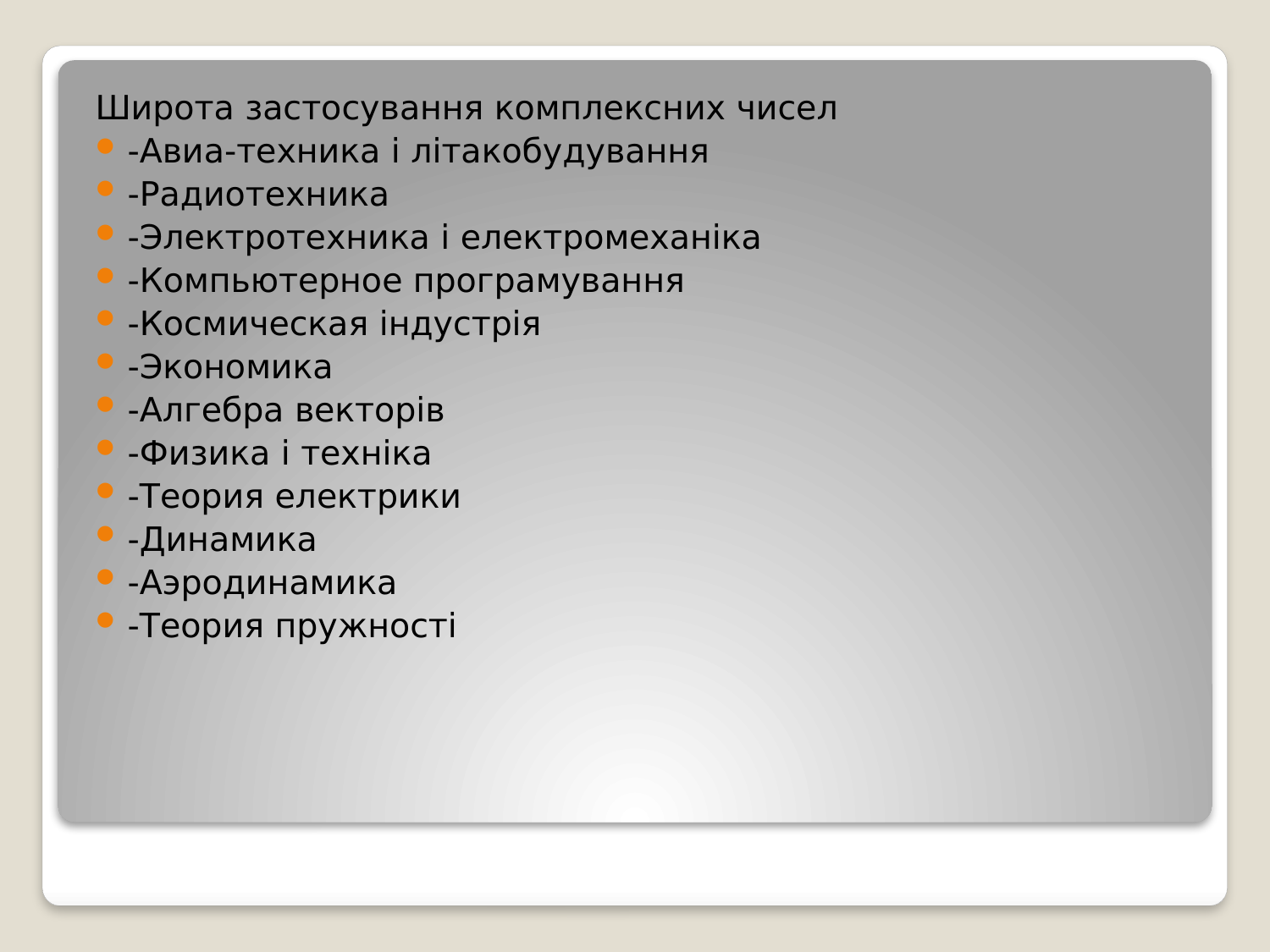

Широта застосування комплексних чисел
-Авиа-техника і літакобудування
-Радиотехника
-Электротехника і електромеханіка
-Компьютерное програмування
-Космическая індустрія
-Экономика
-Алгебра векторів
-Физика і техніка
-Теория електрики
-Динамика
-Аэродинамика
-Теория пружності
#